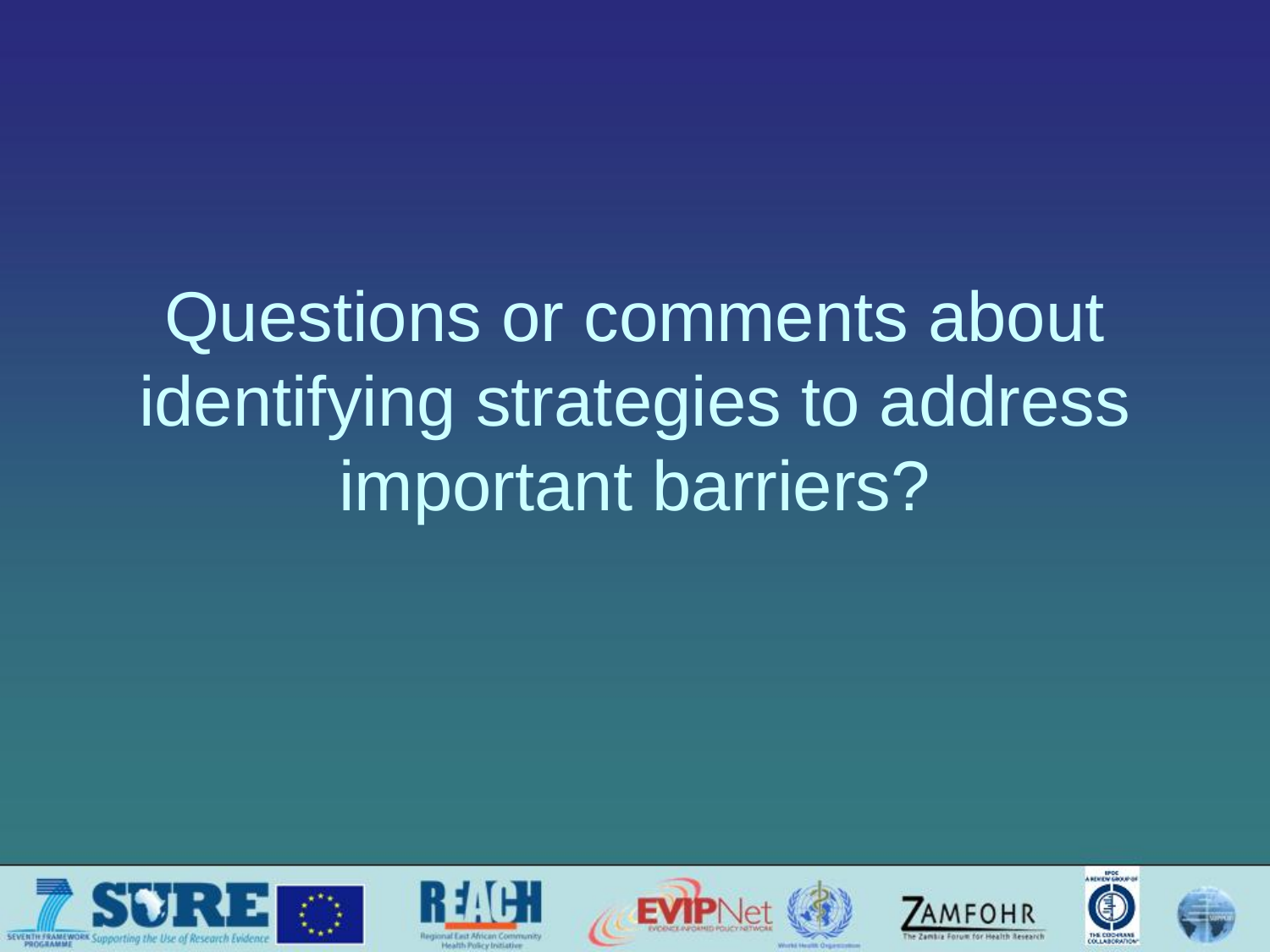

# Questions or comments about identifying strategies to address important barriers?